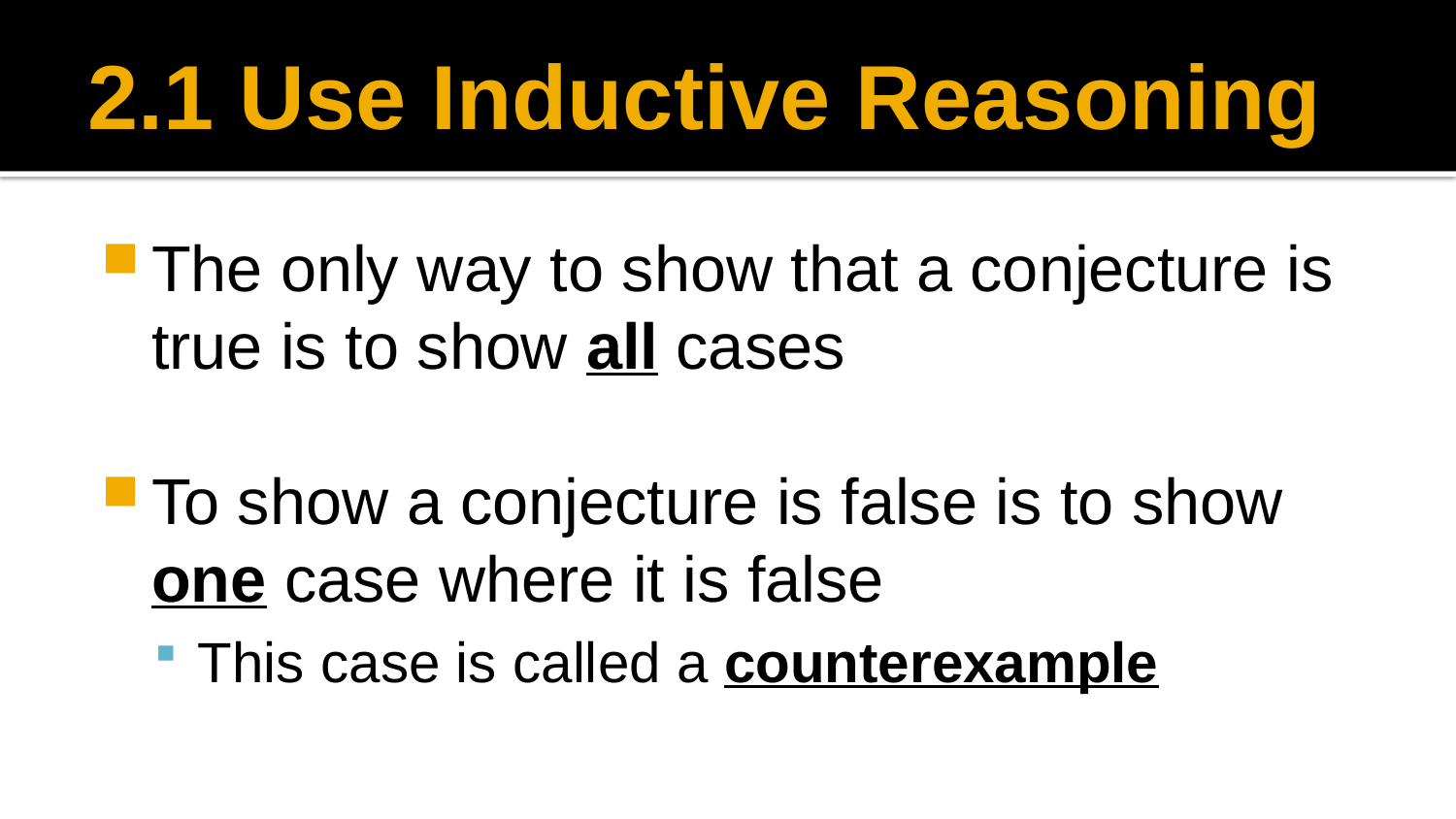

# 2.1 Use Inductive Reasoning
The only way to show that a conjecture is true is to show all cases

To show a conjecture is false is to show one case where it is false
This case is called a counterexample